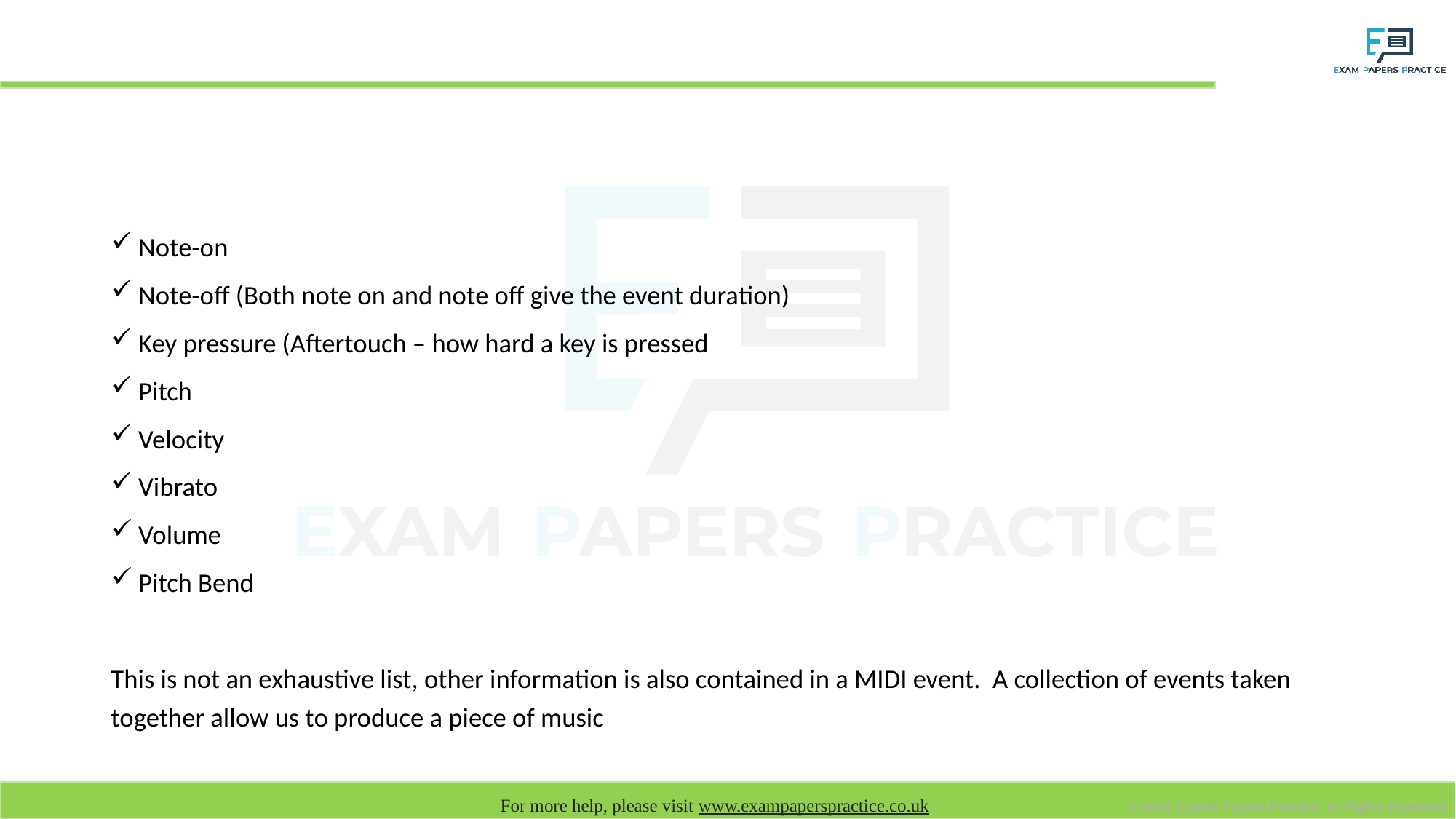

# Information contained in a MIDI event
Note-on
Note-off (Both note on and note off give the event duration)
Key pressure (Aftertouch – how hard a key is pressed
Pitch
Velocity
Vibrato
Volume
Pitch Bend

This is not an exhaustive list, other information is also contained in a MIDI event.  A collection of events taken together allow us to produce a piece of music